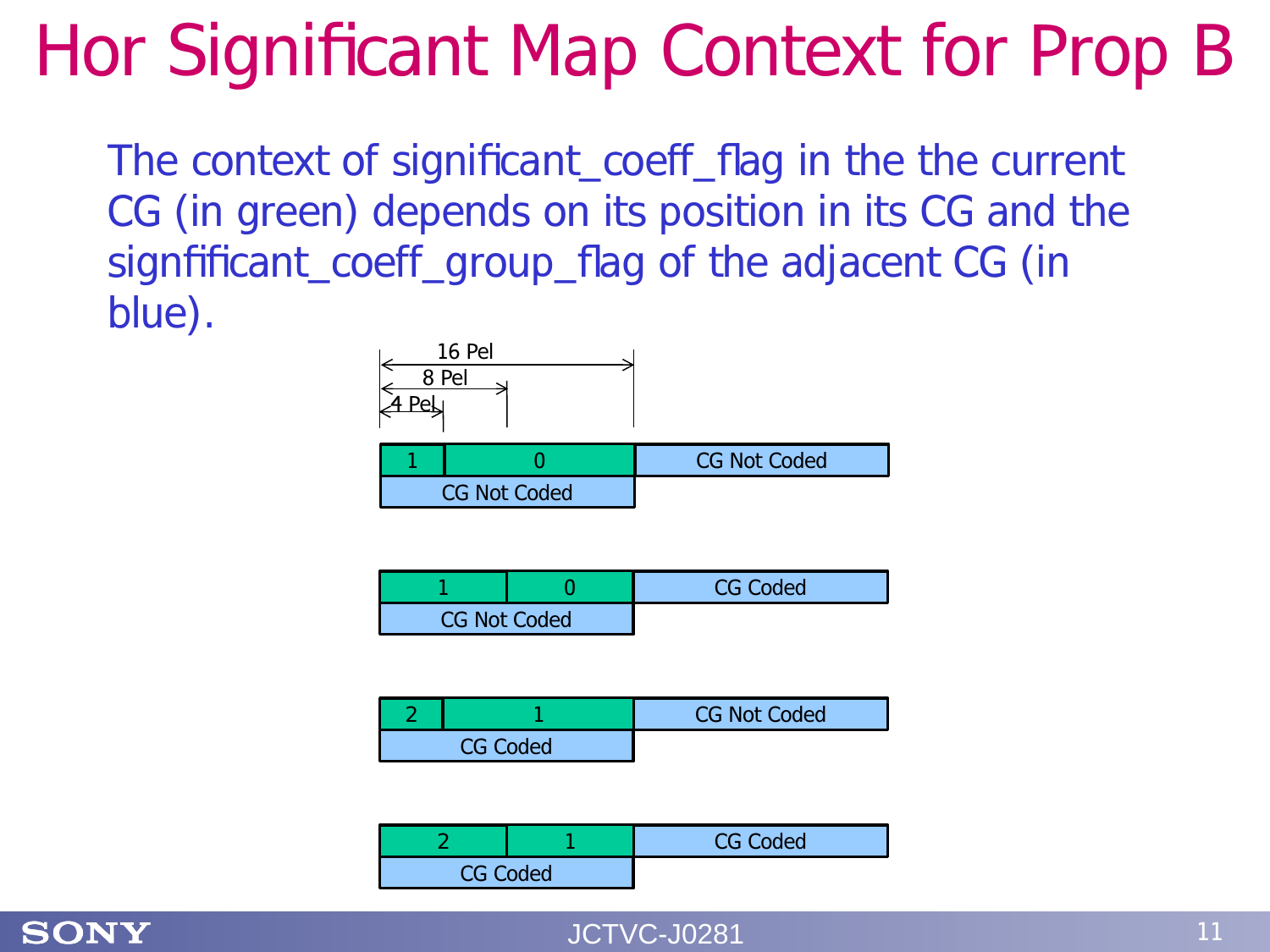

# Hor Significant Map Context for Prop B
The context of significant_coeff_flag in the the current CG (in green) depends on its position in its CG and the signfificant_coeff_group_flag of the adjacent CG (in blue).
16 Pel
8 Pel
4 Pel
0
1
CG Not Coded
CG Not Coded
1
0
CG Coded
CG Not Coded
2
1
CG Not Coded
CG Coded
2
1
CG Coded
CG Coded
JCTVC-J0281
11